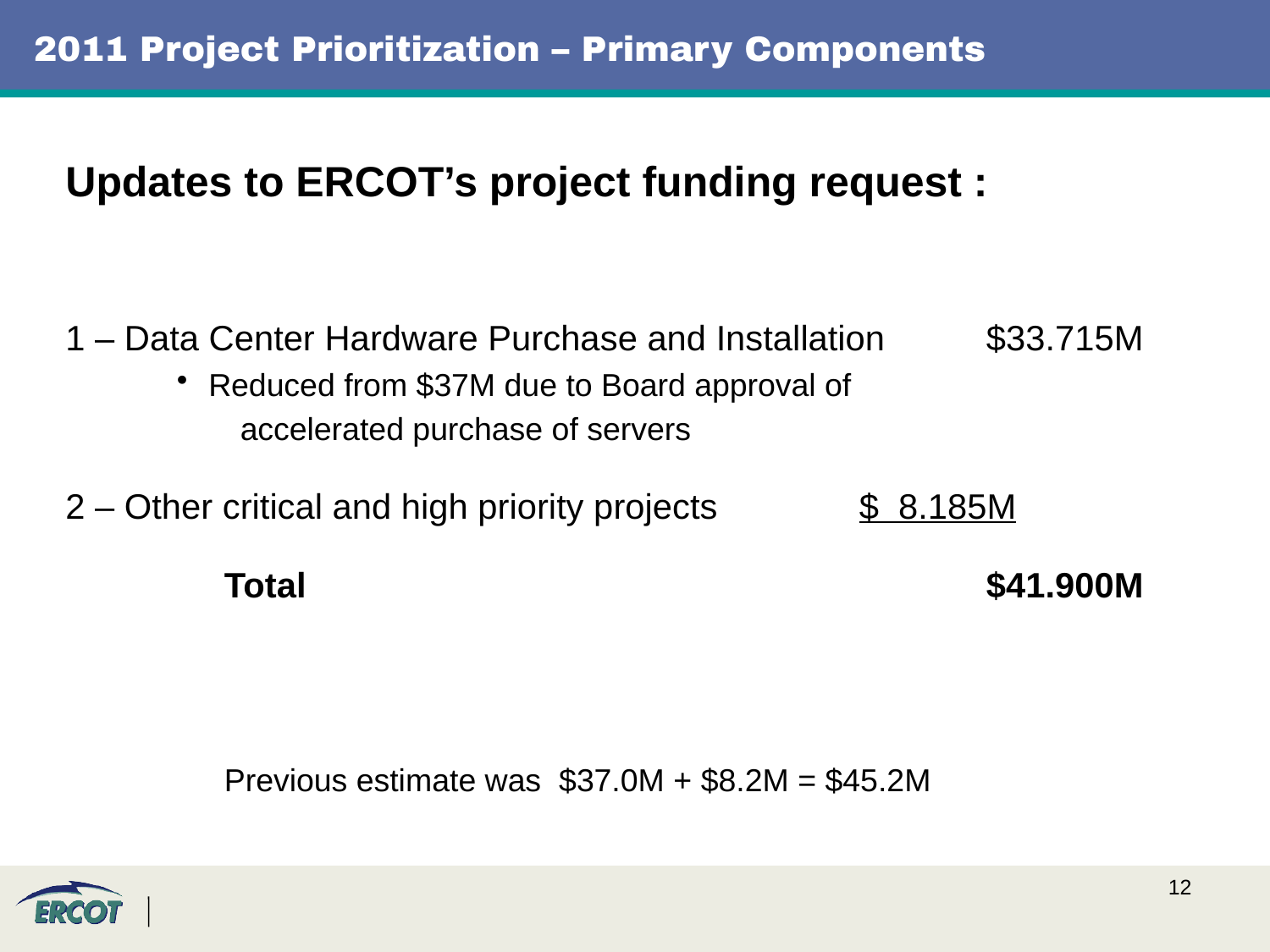

# 2011 Project Prioritization – Primary Components
Updates to ERCOT’s project funding request :

1 – Data Center Hardware Purchase and Installation	$33.715M
Reduced from $37M due to Board approval of
accelerated purchase of servers

2 – Other critical and high priority projects		$  8.185M

		Total						$41.900M

		Previous estimate was  $37.0M + $8.2M = $45.2M